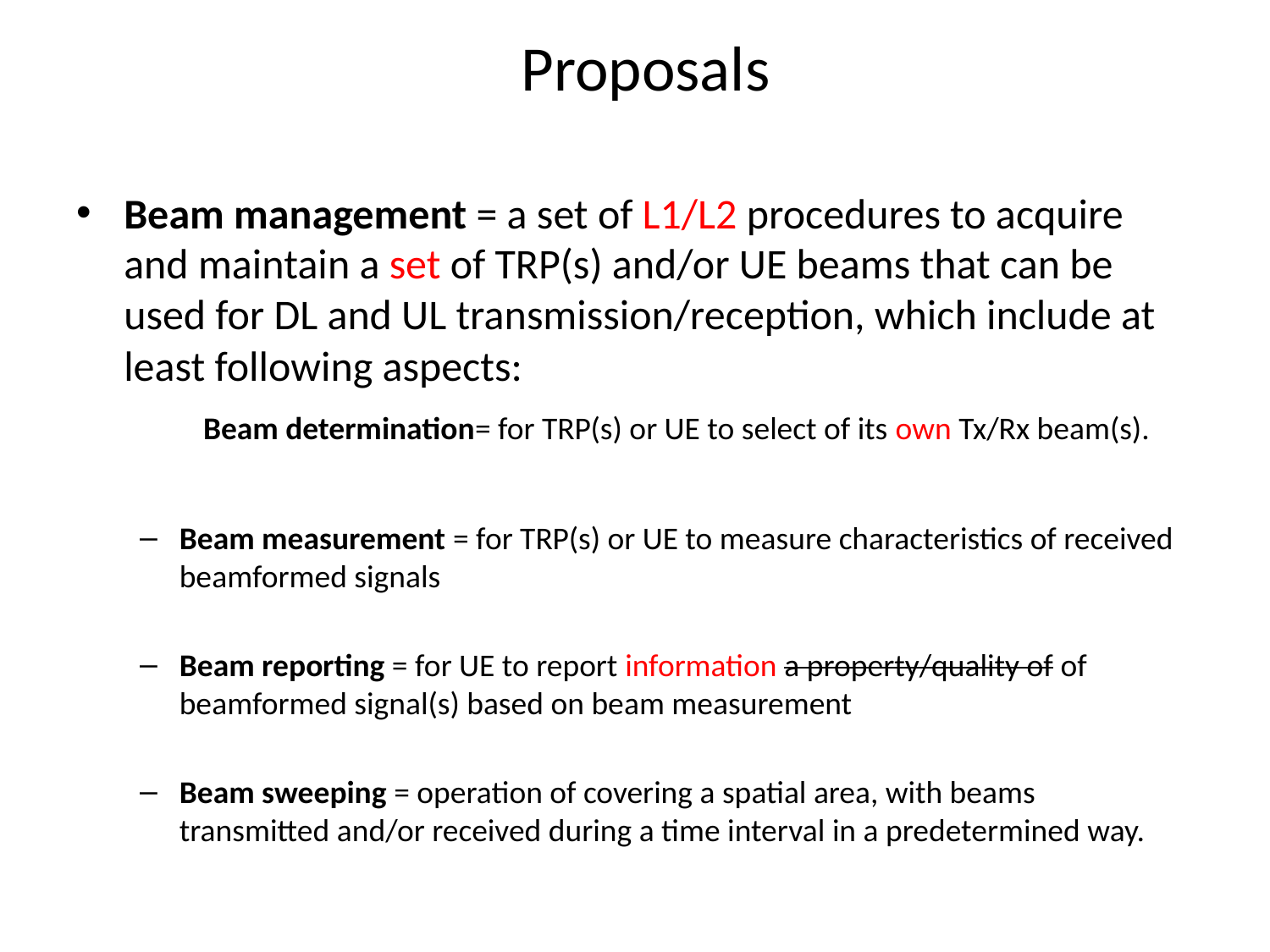

# Proposals
Beam management = a set of L1/L2 procedures to acquire and maintain a set of TRP(s) and/or UE beams that can be used for DL and UL transmission/reception, which include at least following aspects:
	Beam determination= for TRP(s) or UE to select of its own Tx/Rx beam(s).

Beam measurement = for TRP(s) or UE to measure characteristics of received beamformed signals

Beam reporting = for UE to report information a property/quality of of beamformed signal(s) based on beam measurement

Beam sweeping = operation of covering a spatial area, with beams transmitted and/or received during a time interval in a predetermined way.